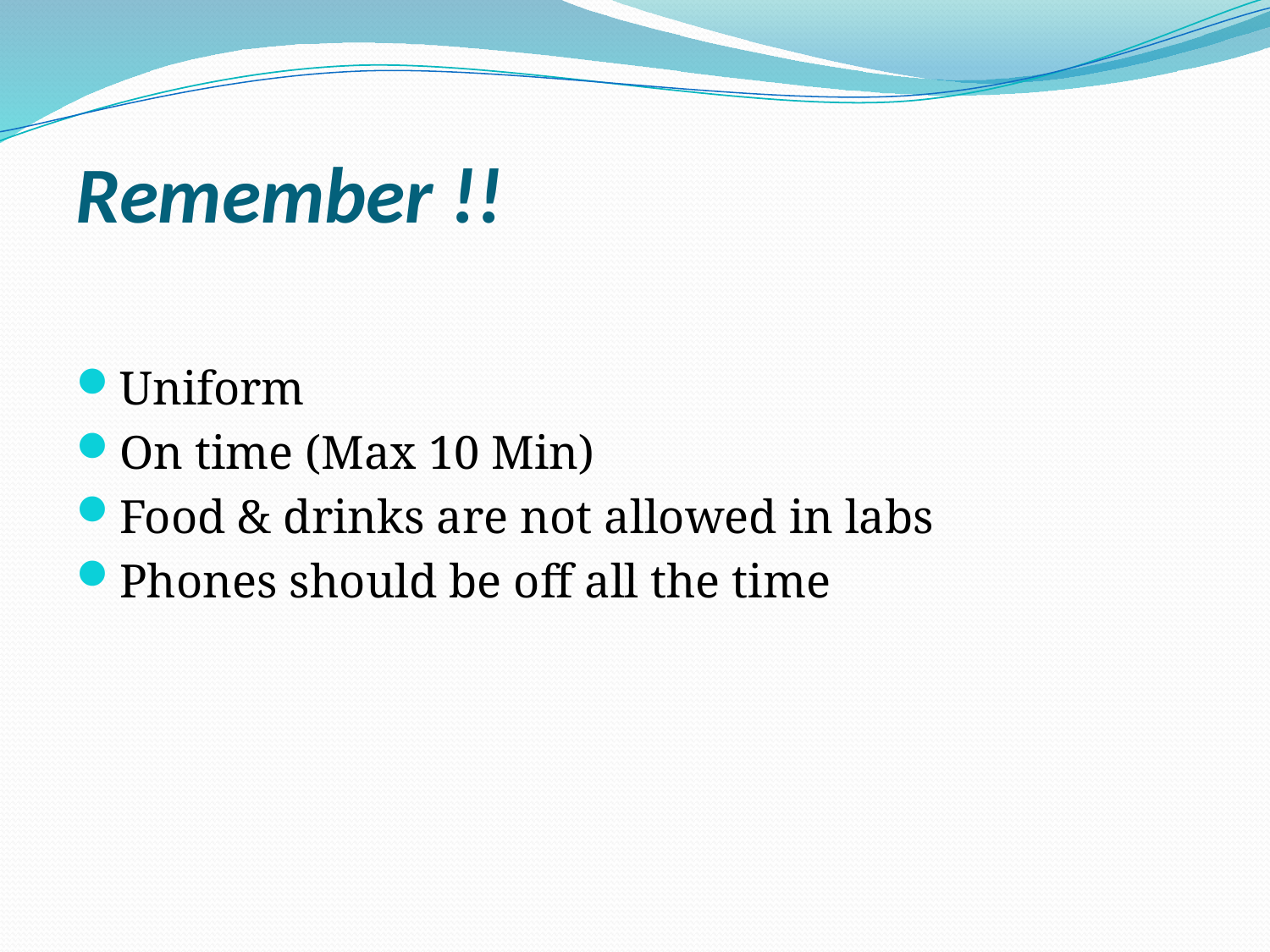

Remember !!

Uniform
On time (Max 10 Min)
Food & drinks are not allowed in labs
Phones should be off all the time